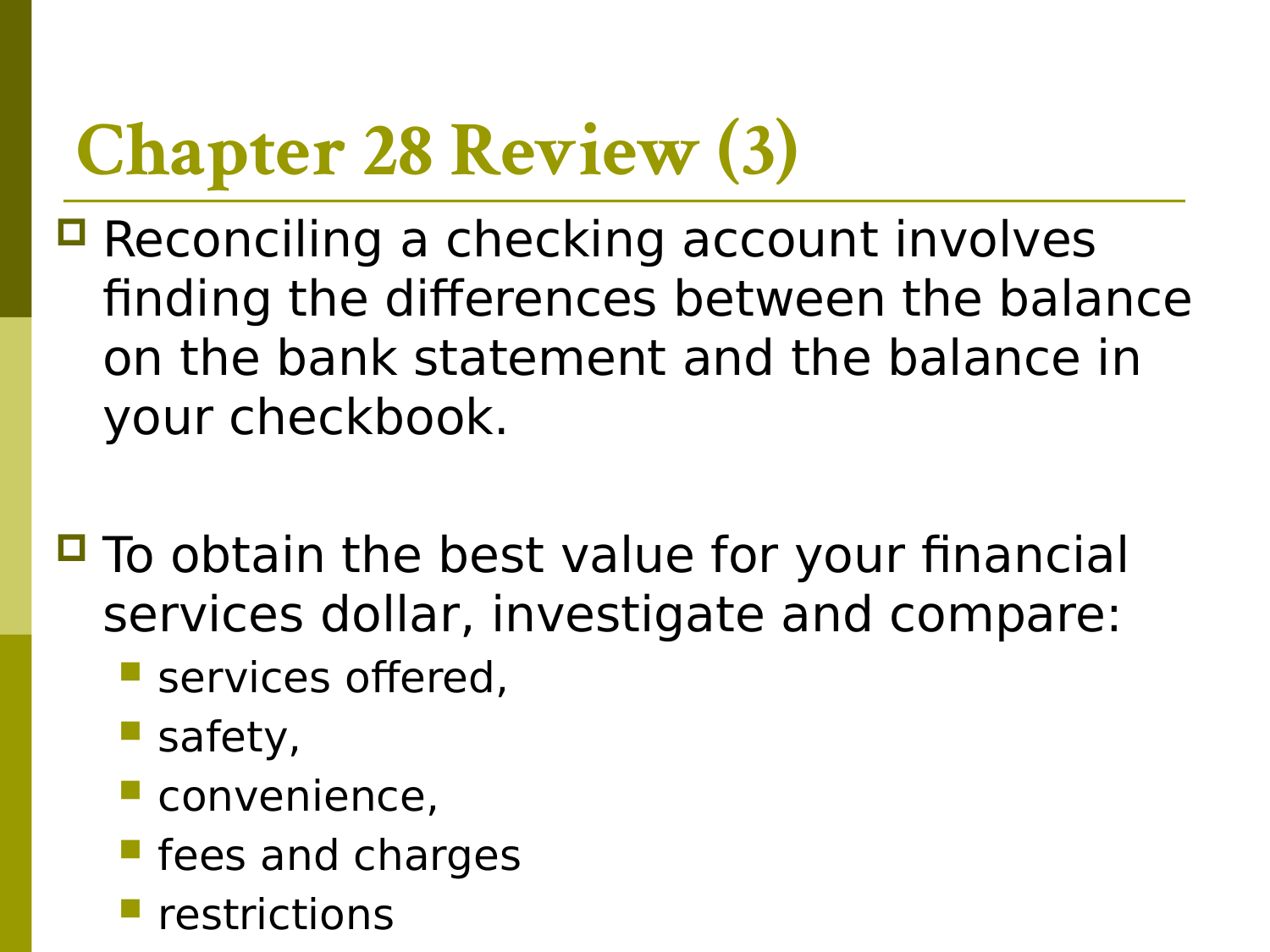

# Chapter 28 Review (3)
Reconciling a checking account involves finding the differences between the balance on the bank statement and the balance in your checkbook.

To obtain the best value for your financial services dollar, investigate and compare:
services offered,
safety,
convenience,
fees and charges
restrictions